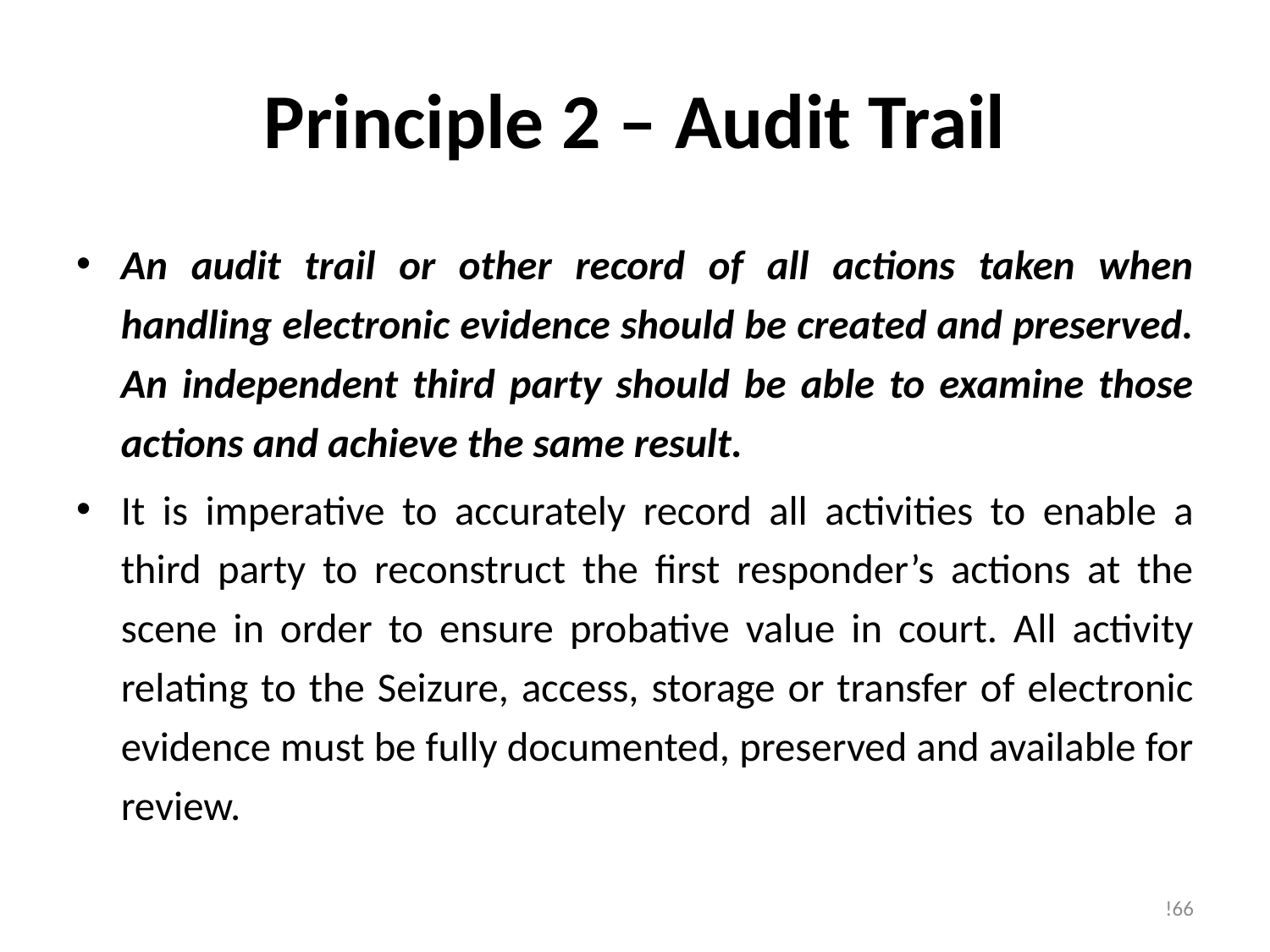

# Principle 2 – Audit Trail
An audit trail or other record of all actions taken when handling electronic evidence should be created and preserved. An independent third party should be able to examine those actions and achieve the same result.
It is imperative to accurately record all activities to enable a third party to reconstruct the first responder’s actions at the scene in order to ensure probative value in court. All activity relating to the Seizure, access, storage or transfer of electronic evidence must be fully documented, preserved and available for review.

!66